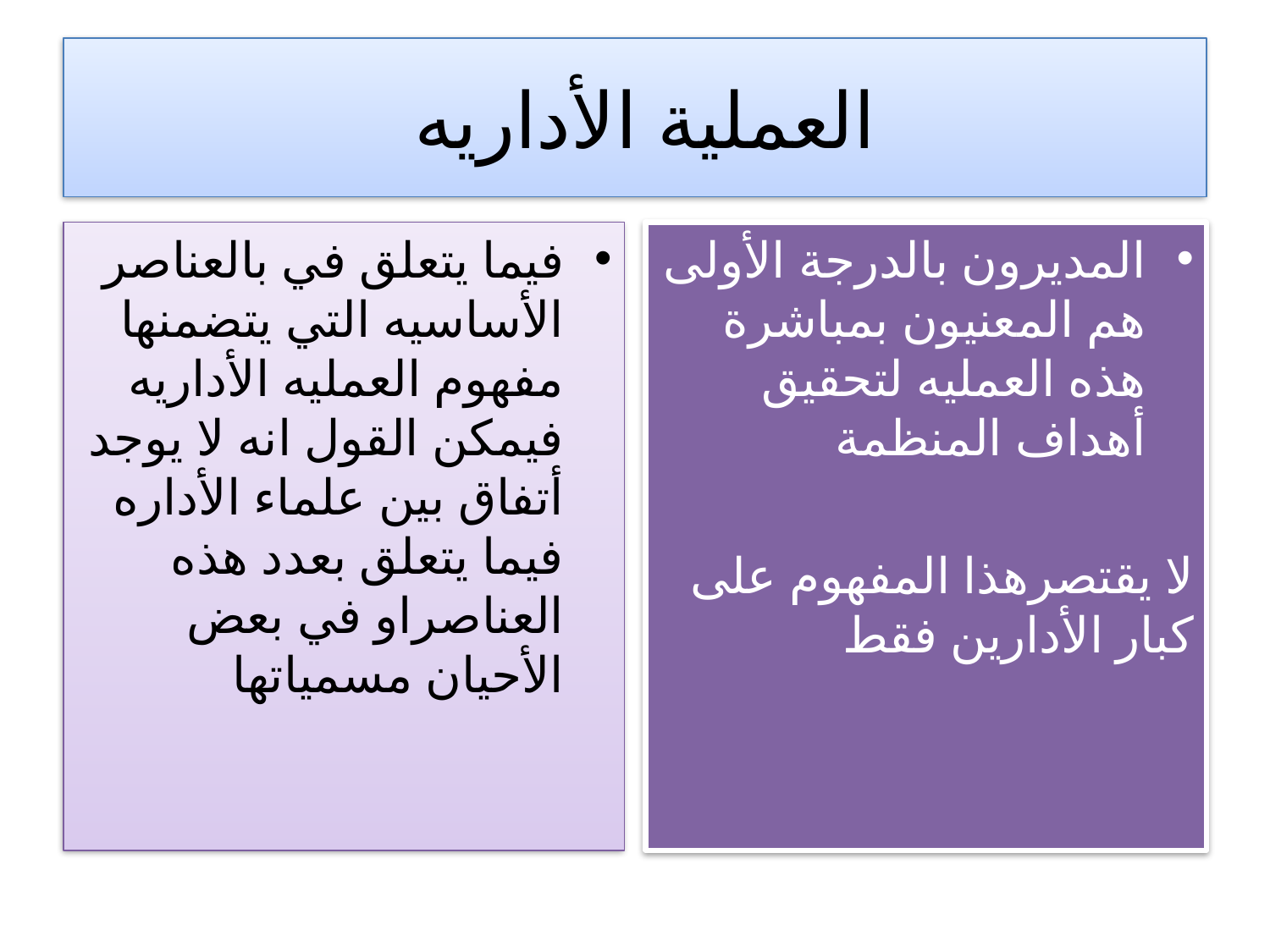

# العملية الأداريه
فيما يتعلق في بالعناصر الأساسيه التي يتضمنها مفهوم العمليه الأداريه فيمكن القول انه لا يوجد أتفاق بين علماء الأداره فيما يتعلق بعدد هذه العناصراو في بعض الأحيان مسمياتها
المديرون بالدرجة الأولى هم المعنيون بمباشرة هذه العمليه لتحقيق أهداف المنظمة

لا يقتصرهذا المفهوم على كبار الأدارين فقط